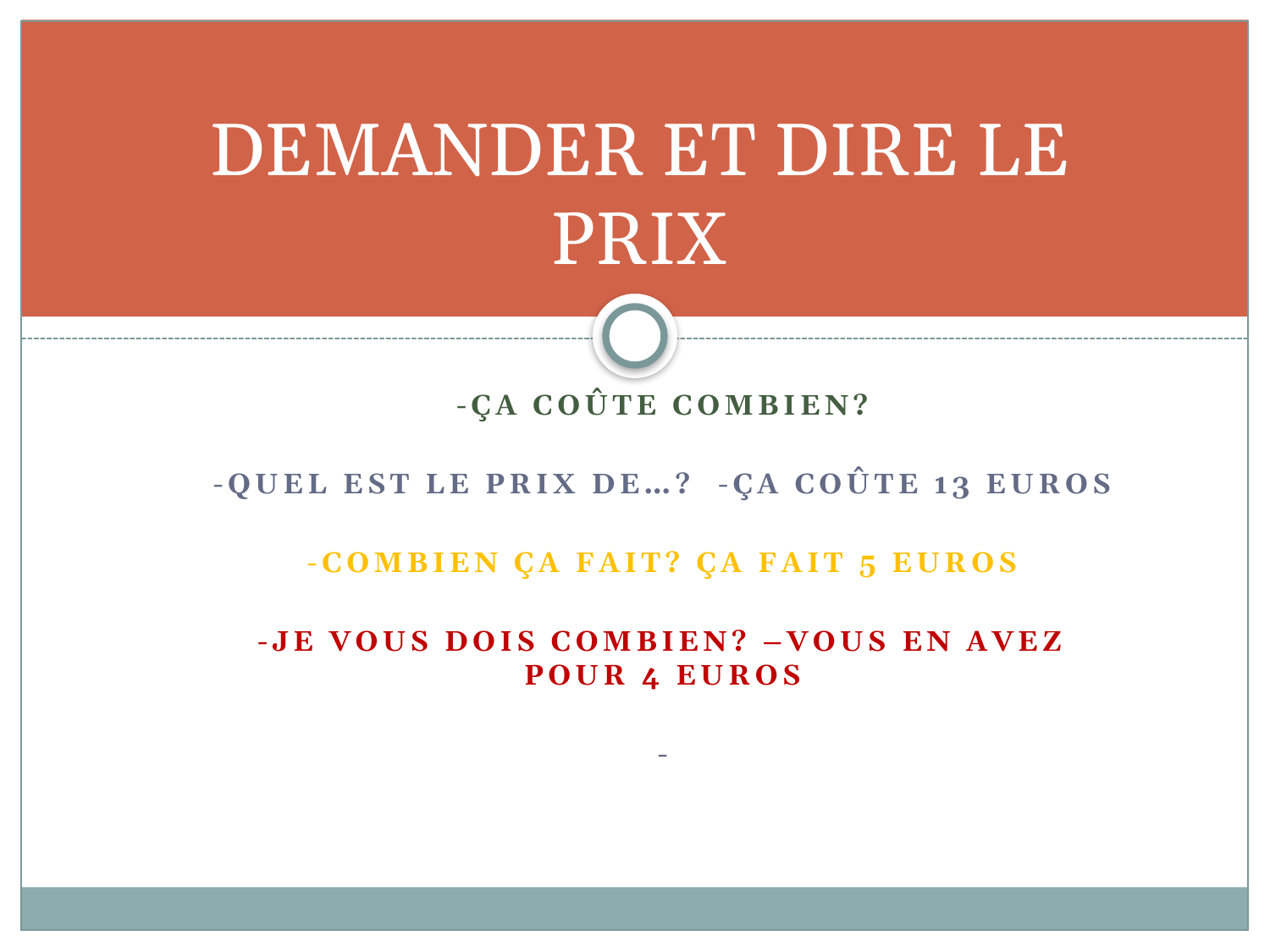

# DEMANDER ET DIRE LE PRIX
-Ça coûte combien?

-quel est le prix de…?  -ça coûte 13 euros

-Combien ça fait? Ça fait 5 euros

-je vous dois combien? –vous en avez pour 4 euros

-